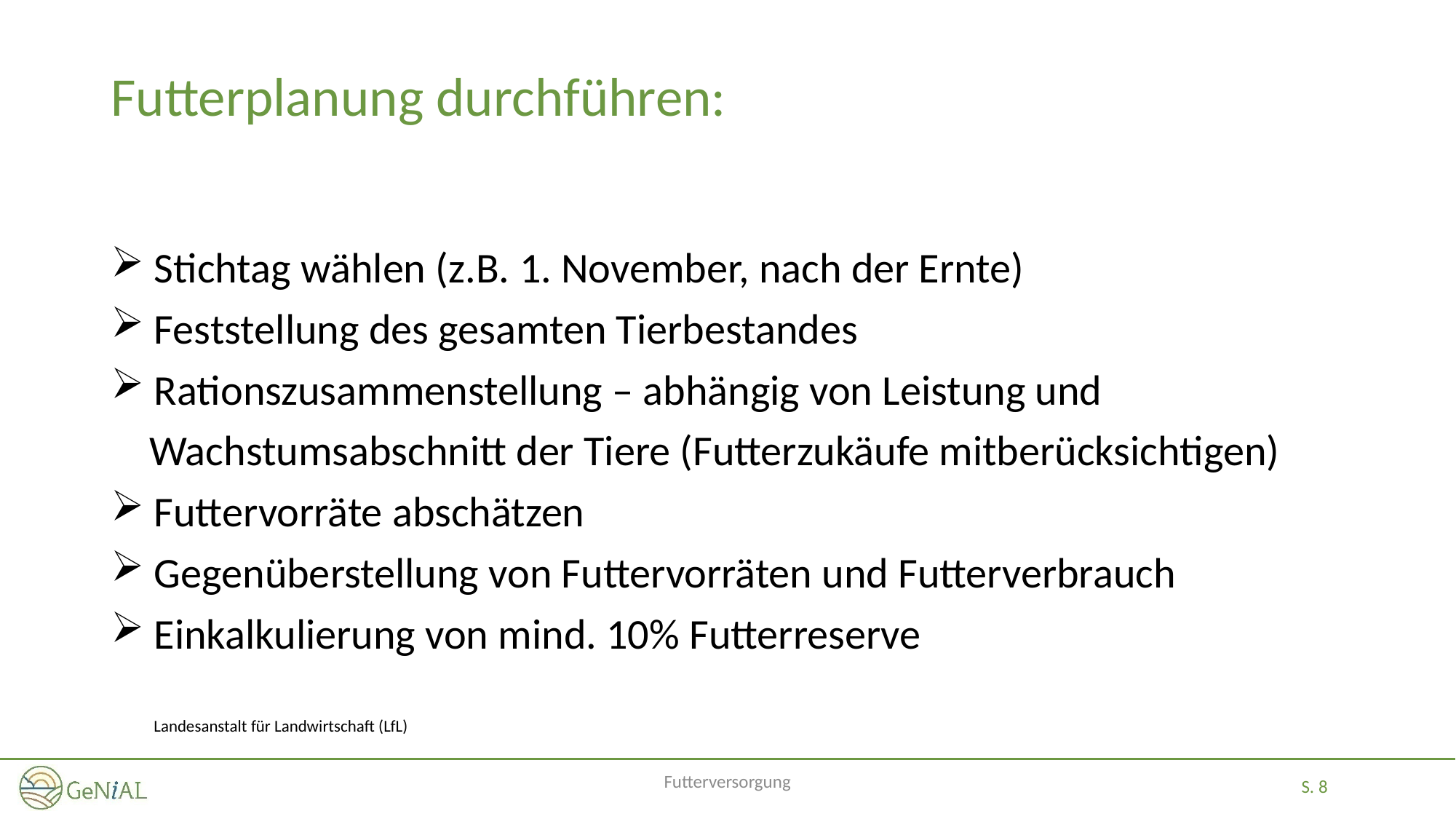

# Futterplanung durchführen:

 Stichtag wählen (z.B. 1. November, nach der Ernte)
 Feststellung des gesamten Tierbestandes
 Rationszusammenstellung – abhängig von Leistung und
    Wachstumsabschnitt der Tiere (Futterzukäufe mitberücksichtigen)
 Futtervorräte abschätzen
 Gegenüberstellung von Futtervorräten und Futterverbrauch
 Einkalkulierung von mind. 10% Futterreserve

Landesanstalt für Landwirtschaft (LfL)
Futterversorgung